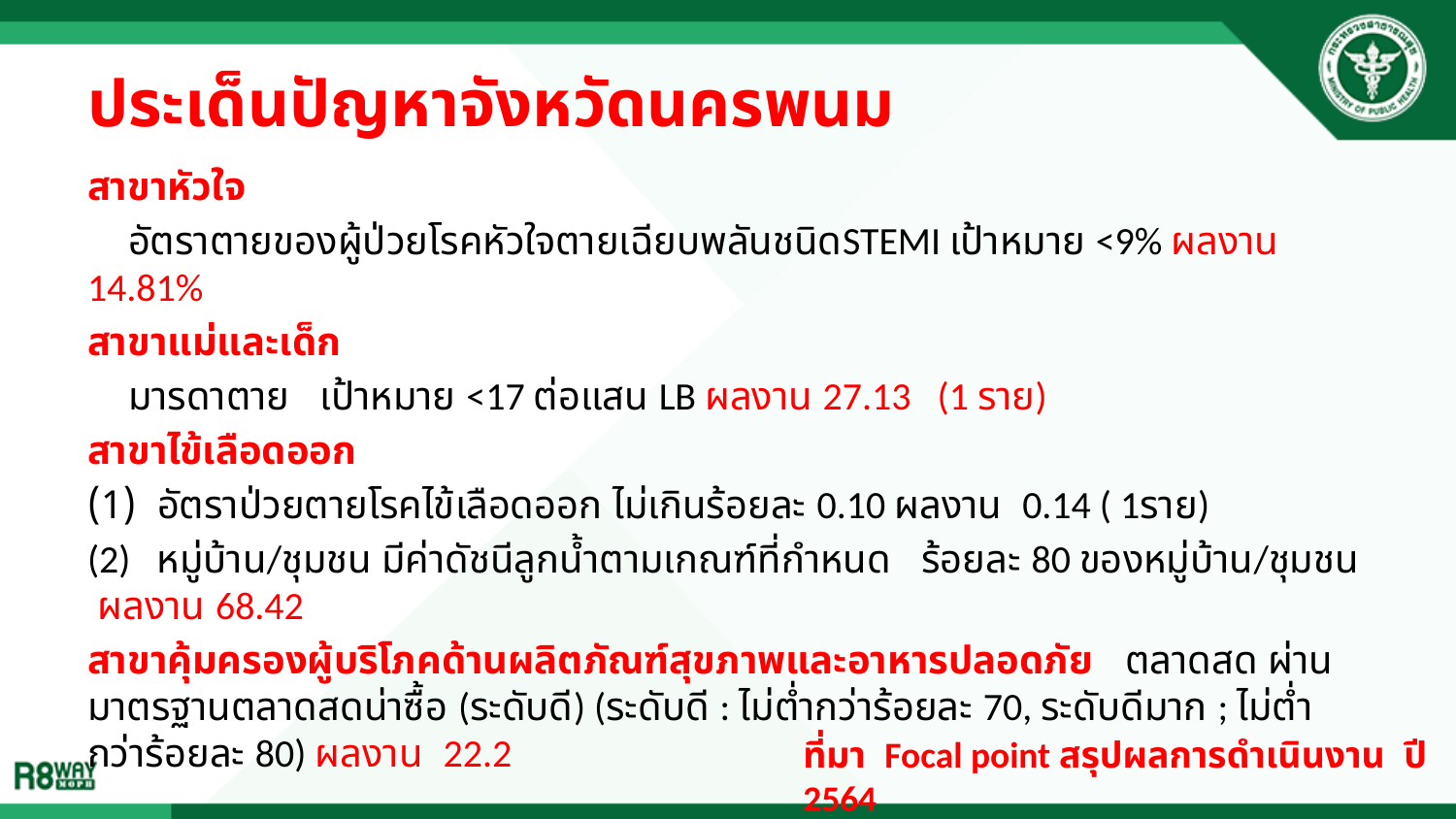

# ประเด็นปัญหาจังหวัดนครพนม
สาขาหัวใจ
    อัตราตายของผู้ป่วยโรคหัวใจตายเฉียบพลันชนิดSTEMI เป้าหมาย <9% ผลงาน  14.81%
สาขาแม่และเด็ก
    มารดาตาย   เป้าหมาย <17 ต่อแสน LB ผลงาน 27.13   (1 ราย)
สาขาไข้เลือดออก
อัตราป่วยตายโรคไข้เลือดออก ไม่เกินร้อยละ 0.10 ผลงาน  0.14 ( 1ราย)
(2)   หมู่บ้าน/ชุมชน มีค่าดัชนีลูกน้ำตามเกณฑ์ที่กำหนด   ร้อยละ 80 ของหมู่บ้าน/ชุมชน  ผลงาน 68.42
สาขาคุ้มครองผู้บริโภคด้านผลิตภัณฑ์สุขภาพและอาหารปลอดภัย   ตลาดสด ผ่านมาตรฐานตลาดสดน่าซื้อ (ระดับดี) (ระดับดี : ไม่ต่ำกว่าร้อยละ 70, ระดับดีมาก ; ไม่ต่ำกว่าร้อยละ 80) ผลงาน  22.2

ที่มา  Focal point สรุปผลการดำเนินงาน  ปี 2564